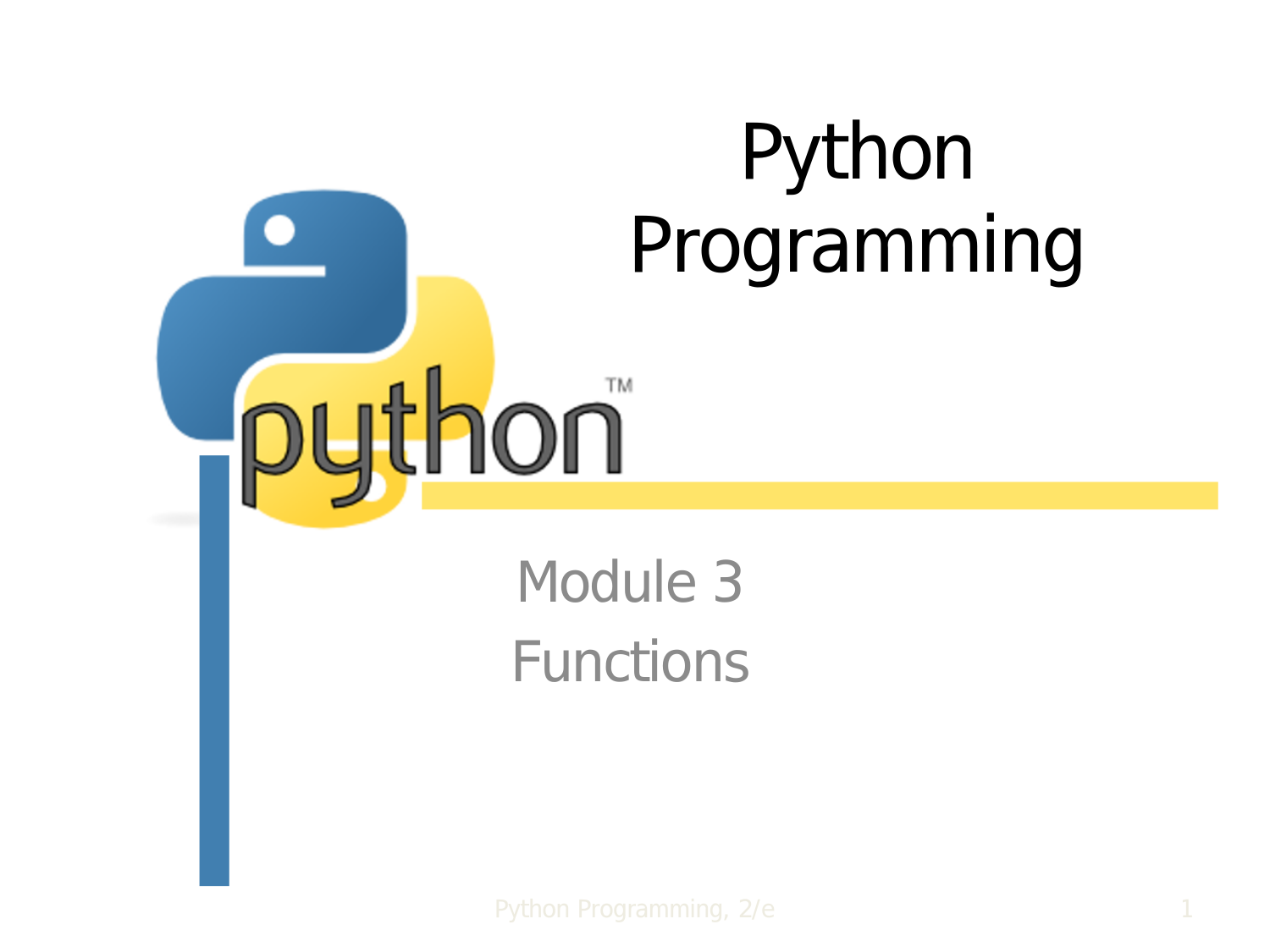

# Python Programming
Module 3
Functions
Python Programming, 2/e
1